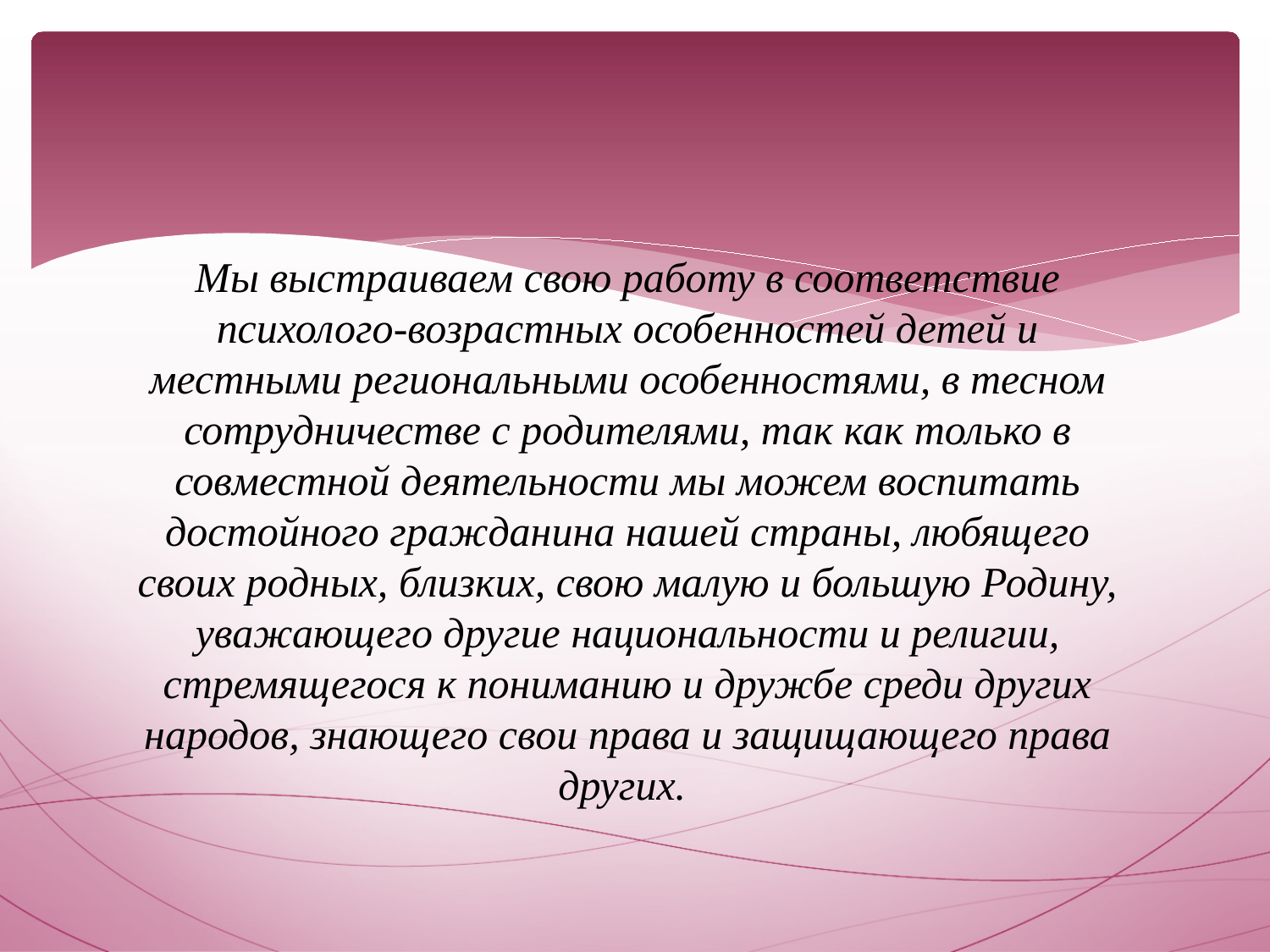

Мы выстраиваем свою работу в соответствие психолого-возрастных особенностей детей и местными региональными особенностями, в тесном сотрудничестве с родителями, так как только в совместной деятельности мы можем воспитать достойного гражданина нашей страны, любящего своих родных, близких, свою малую и большую Родину, уважающего другие национальности и религии, стремящегося к пониманию и дружбе среди других народов, знающего свои права и защищающего права других.